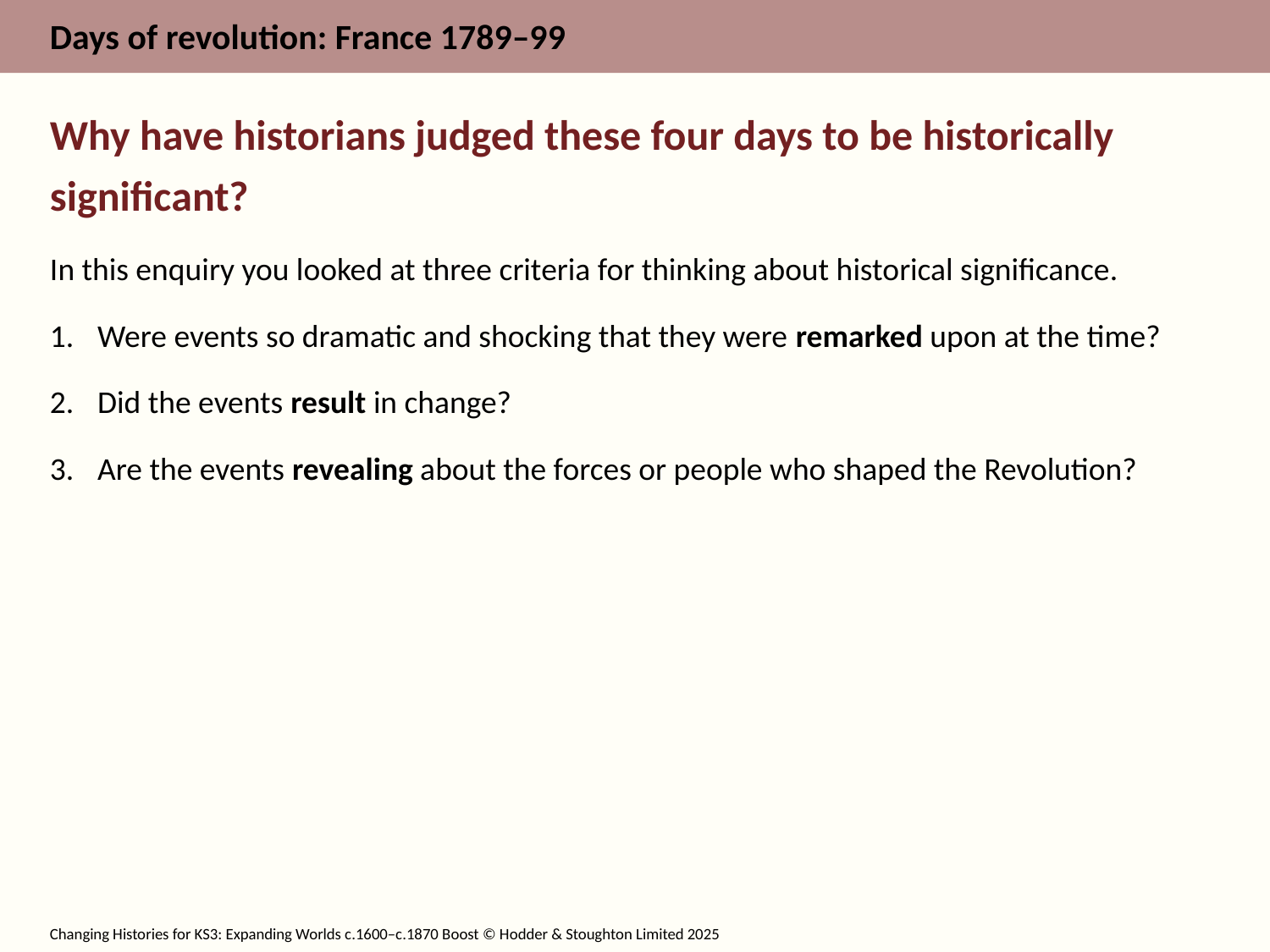

Why have historians judged these four days to be historically significant?
In this enquiry you looked at three criteria for thinking about historical significance.
Were events so dramatic and shocking that they were remarked upon at the time?
Did the events result in change?
Are the events revealing about the forces or people who shaped the Revolution?